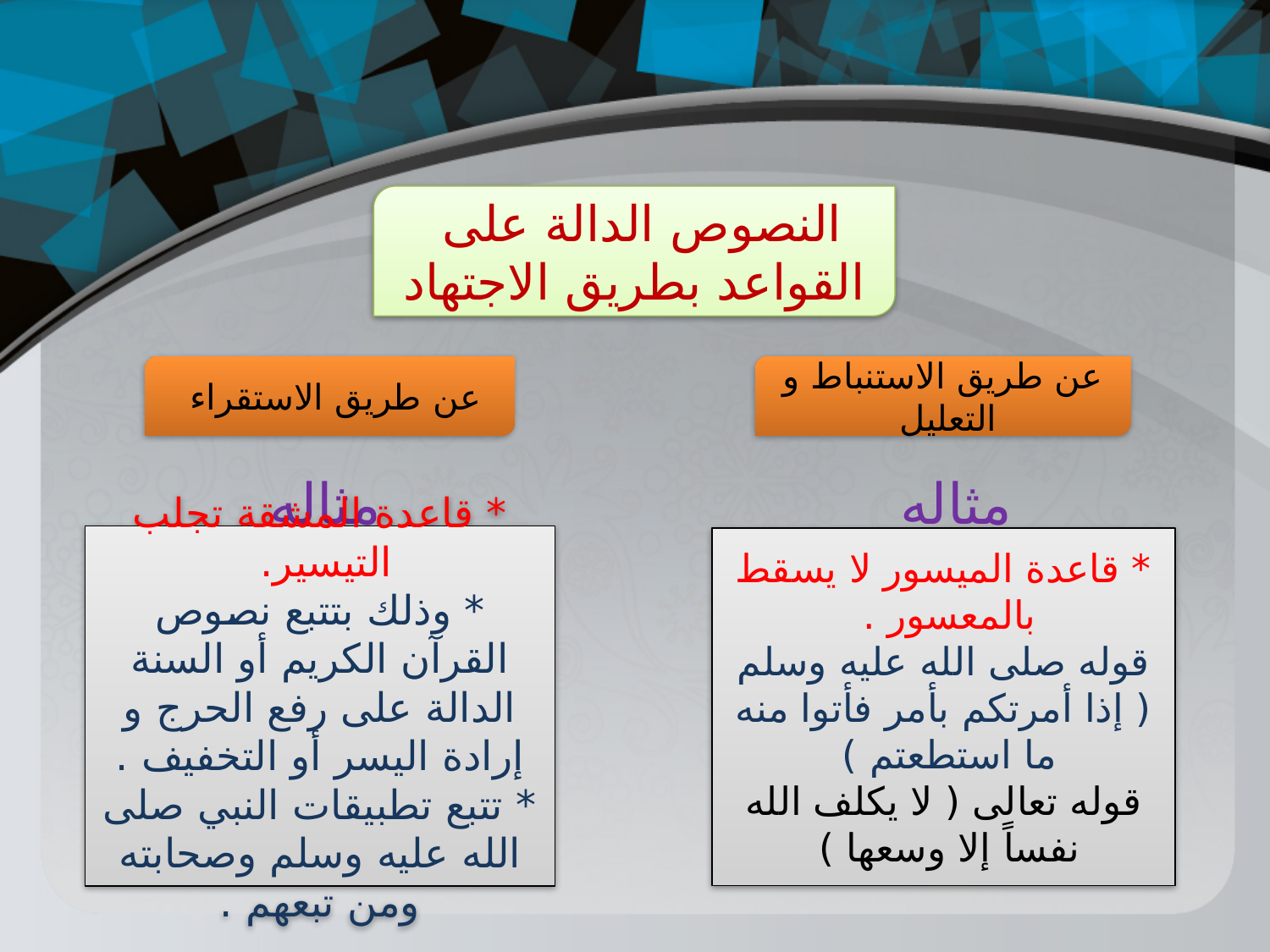

النصوص الدالة على
القواعد بطريق الاجتهاد
عن طريق الاستقراء
عن طريق الاستنباط و التعليل
مثاله
مثاله
* قاعدة المشقة تجلب التيسير.
* وذلك بتتبع نصوص القرآن الكريم أو السنة الدالة على رفع الحرج و إرادة اليسر أو التخفيف .
* تتبع تطبيقات النبي صلى الله عليه وسلم وصحابته ومن تبعهم .
* قاعدة الميسور لا يسقط بالمعسور .
قوله صلى الله عليه وسلم ( إذا أمرتكم بأمر فأتوا منه ما استطعتم )
قوله تعالى ( لا يكلف الله نفساً إلا وسعها )